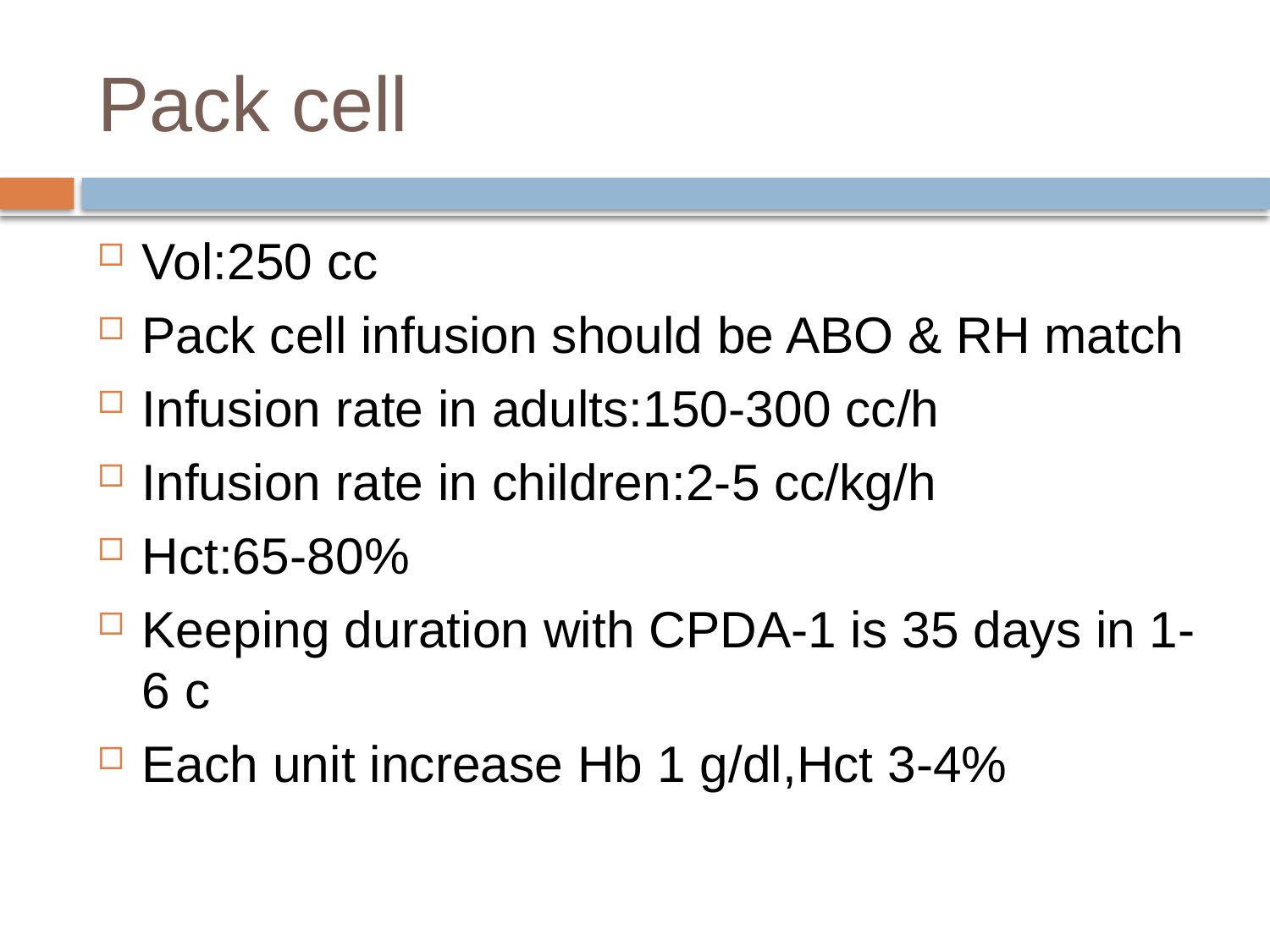

# Pack cell
Vol:250 cc
Pack cell infusion should be ABO & RH match
Infusion rate in adults:150-300 cc/h
Infusion rate in children:2-5 cc/kg/h
Hct:65-80%
Keeping duration with CPDA-1 is 35 days in 1-6 c
Each unit increase Hb 1 g/dl,Hct 3-4%